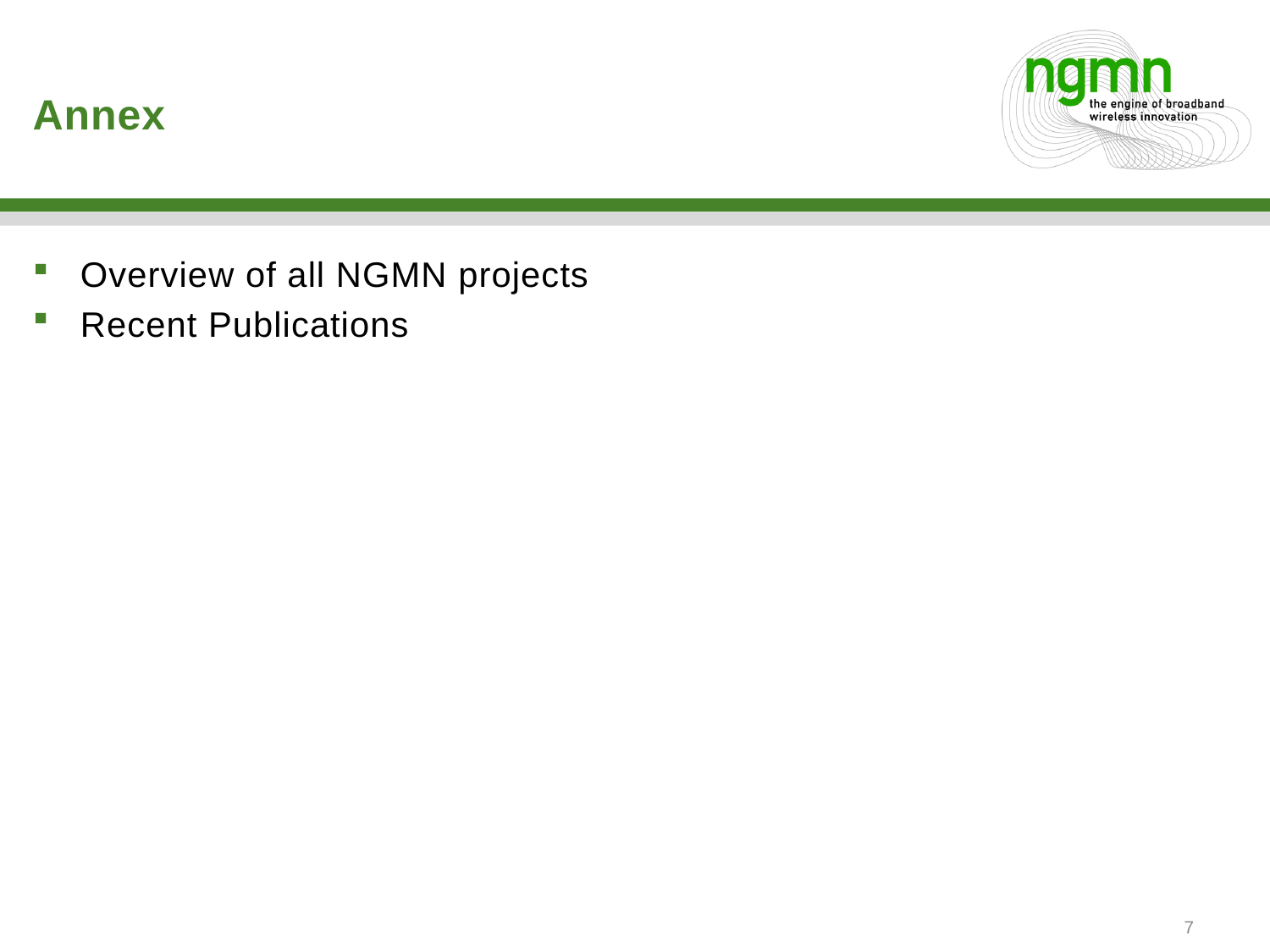

# Annex

Overview of all NGMN projects
Recent Publications
7